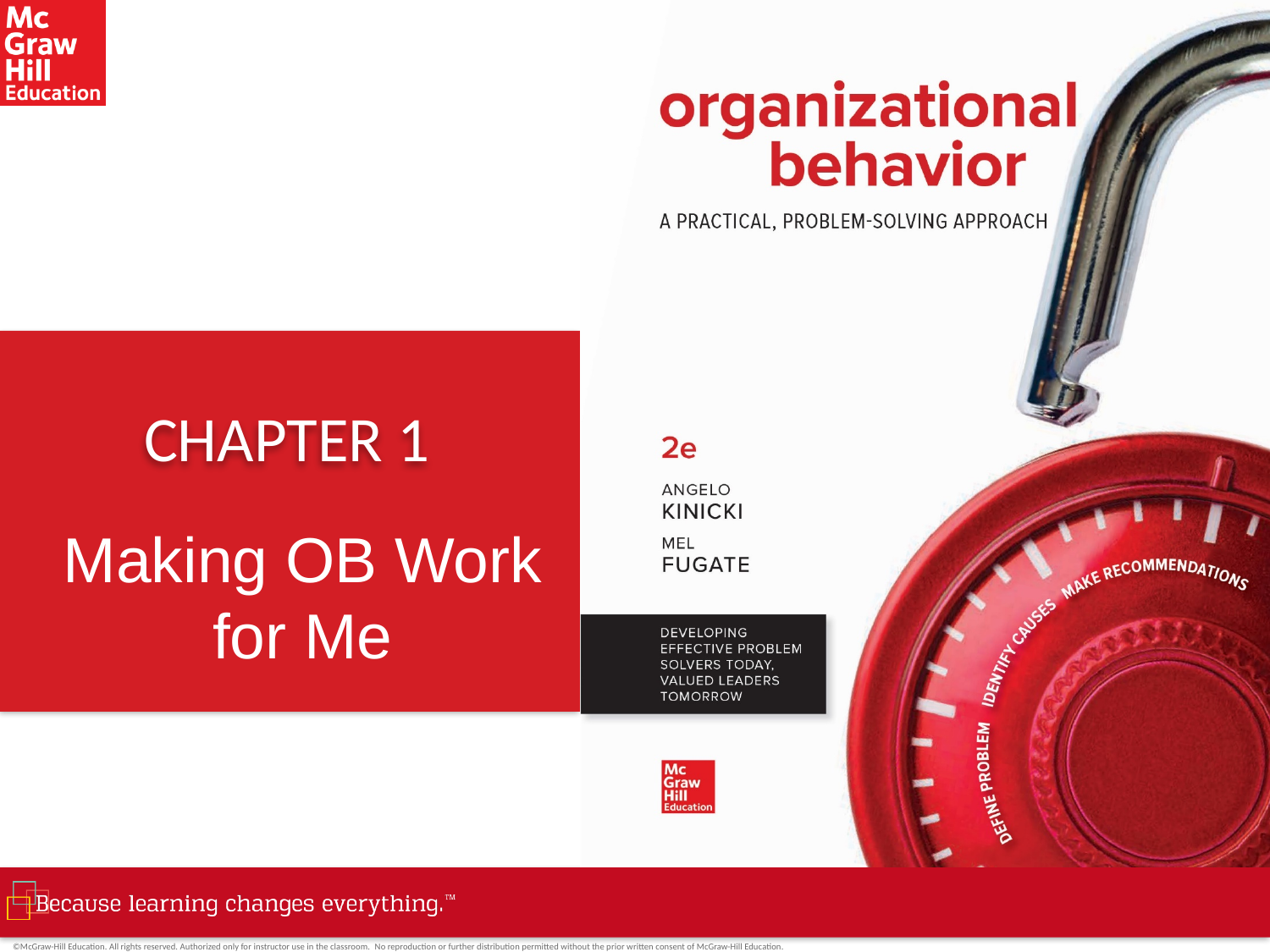

# CHAPTER 1
Making OB Work for Me